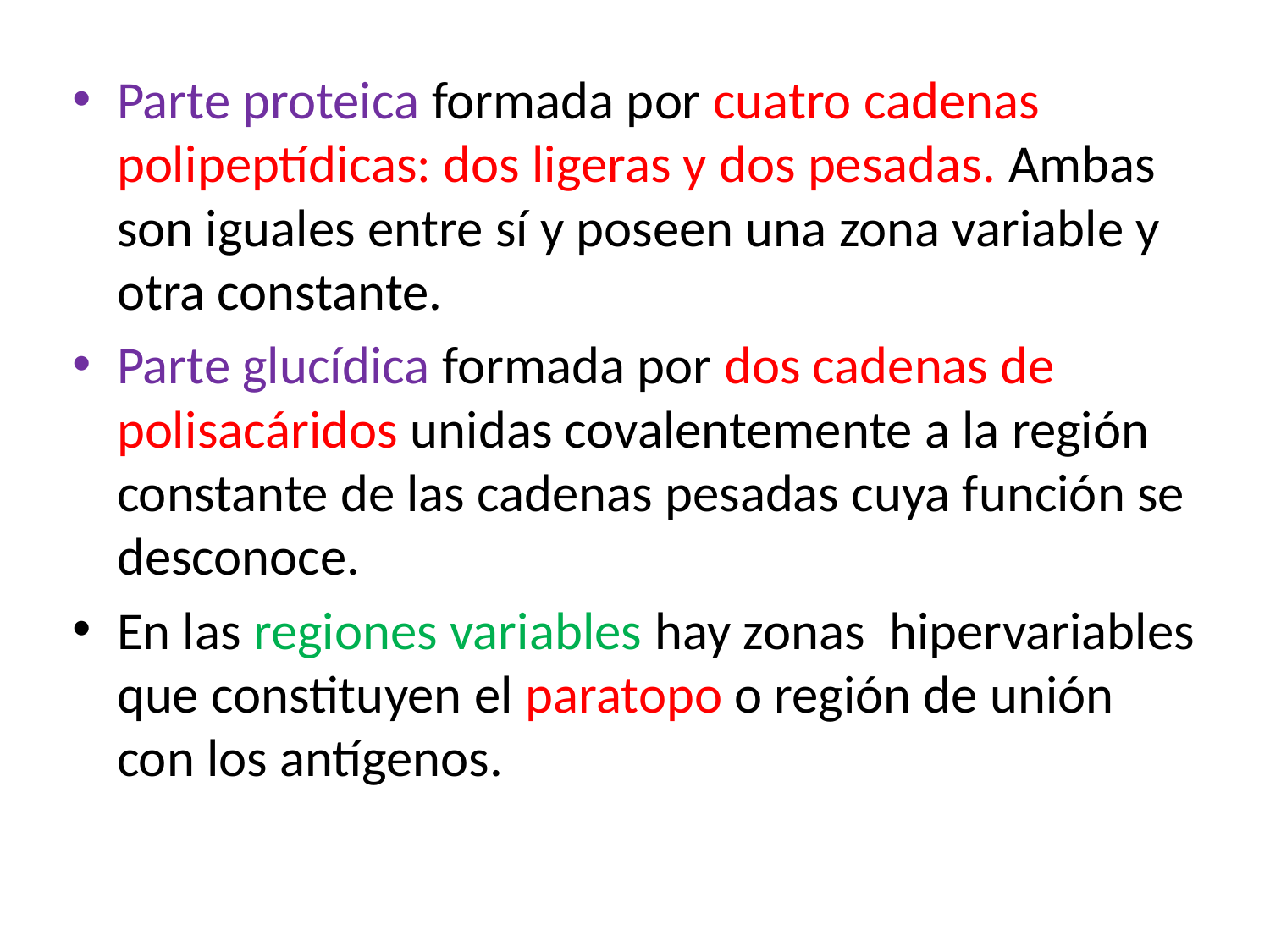

#
Parte proteica formada por cuatro cadenas polipeptídicas: dos ligeras y dos pesadas. Ambas son iguales entre sí y poseen una zona variable y otra constante.
Parte glucídica formada por dos cadenas de polisacáridos unidas covalentemente a la región constante de las cadenas pesadas cuya función se desconoce.
En las regiones variables hay zonas  hipervariables que constituyen el paratopo o región de unión con los antígenos.